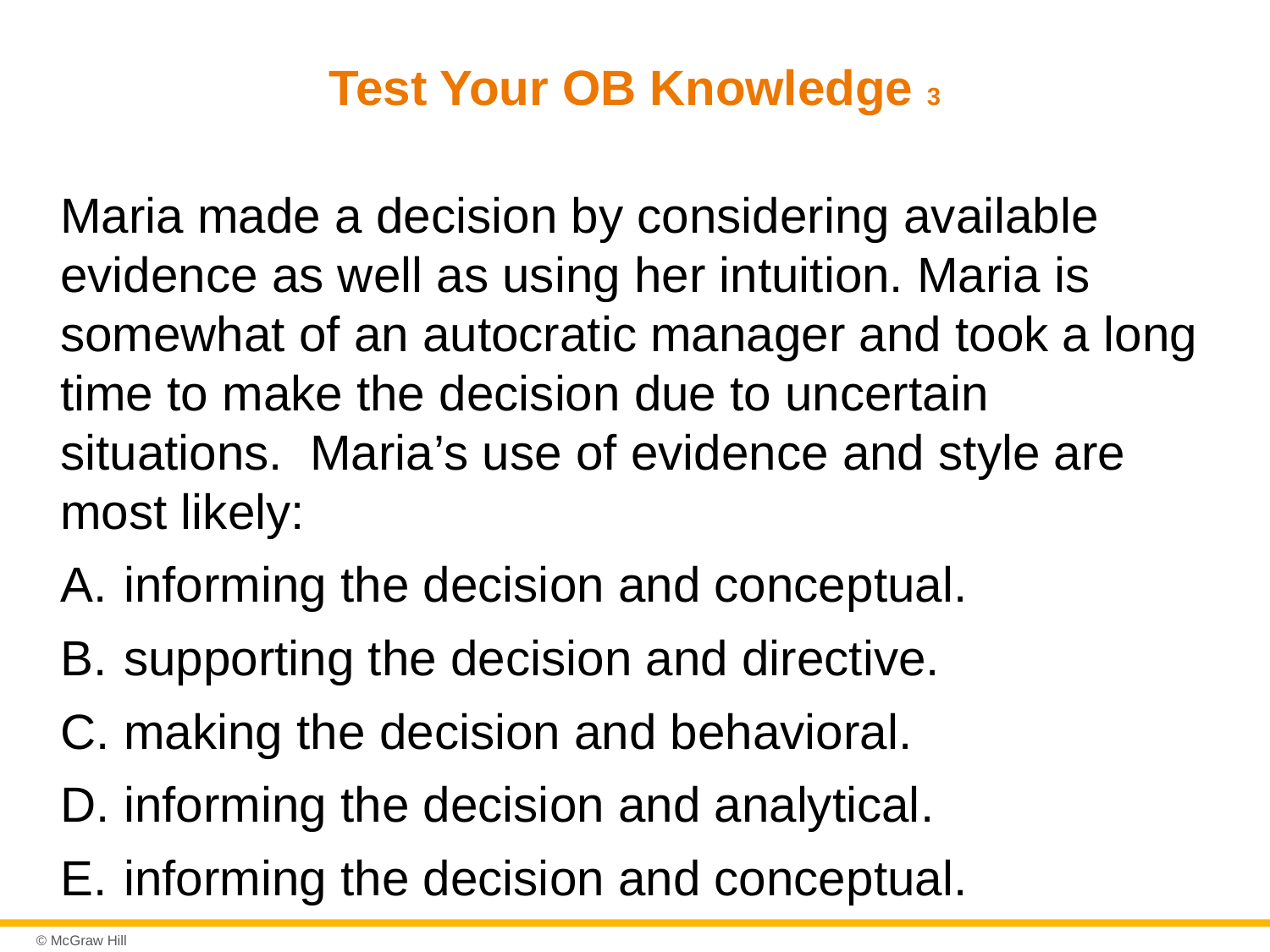

# Test Your OB Knowledge 3
Maria made a decision by considering available evidence as well as using her intuition. Maria is somewhat of an autocratic manager and took a long time to make the decision due to uncertain situations.  Maria’s use of evidence and style are most likely:
informing the decision and conceptual.
supporting the decision and directive.
making the decision and behavioral.
informing the decision and analytical.
informing the decision and conceptual.